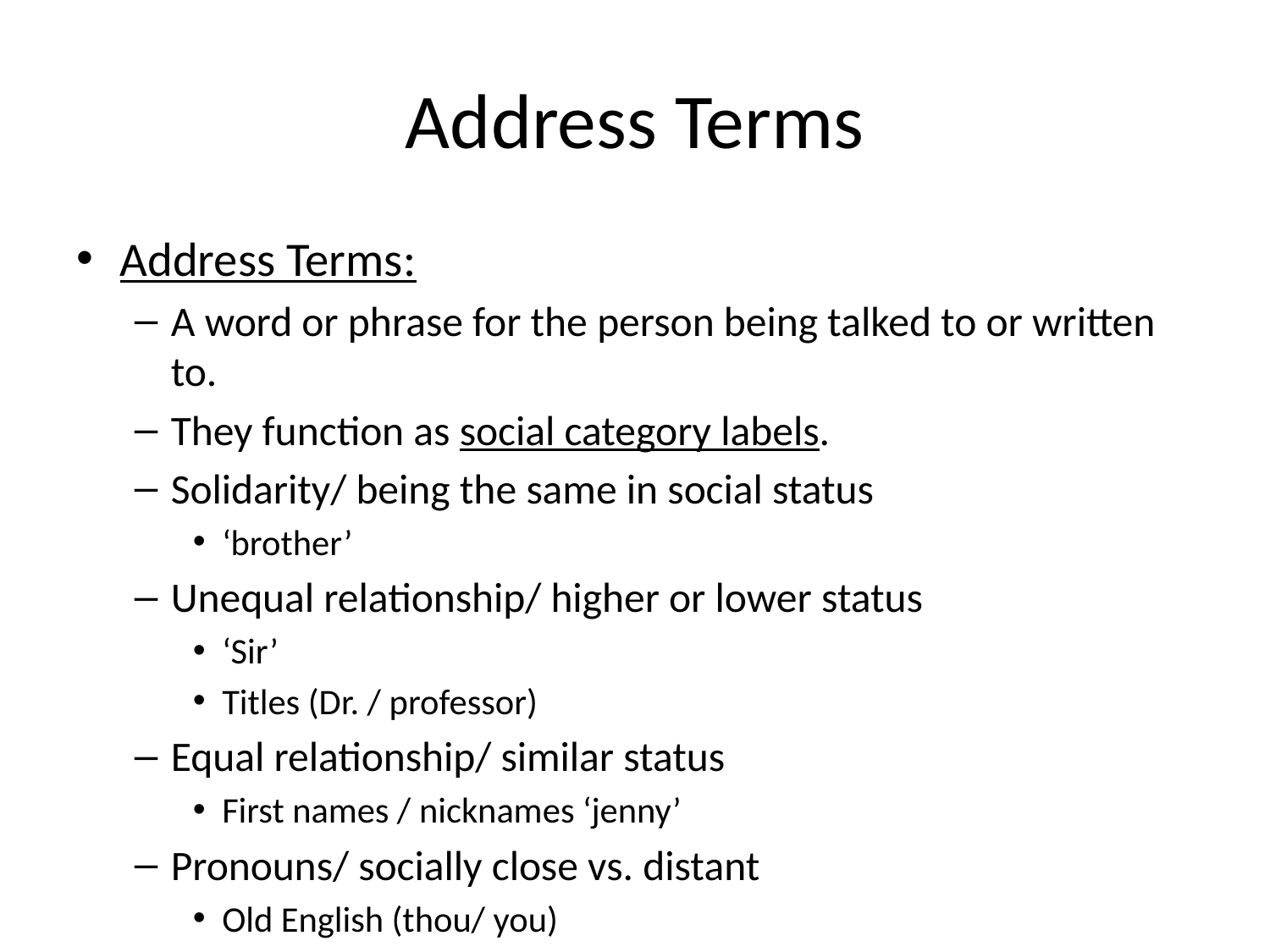

# Address Terms
Address Terms:
A word or phrase for the person being talked to or written to.
They function as social category labels.
Solidarity/ being the same in social status
‘brother’
Unequal relationship/ higher or lower status
‘Sir’
Titles (Dr. / professor)
Equal relationship/ similar status
First names / nicknames ‘jenny’
Pronouns/ socially close vs. distant
Old English (thou/ you)